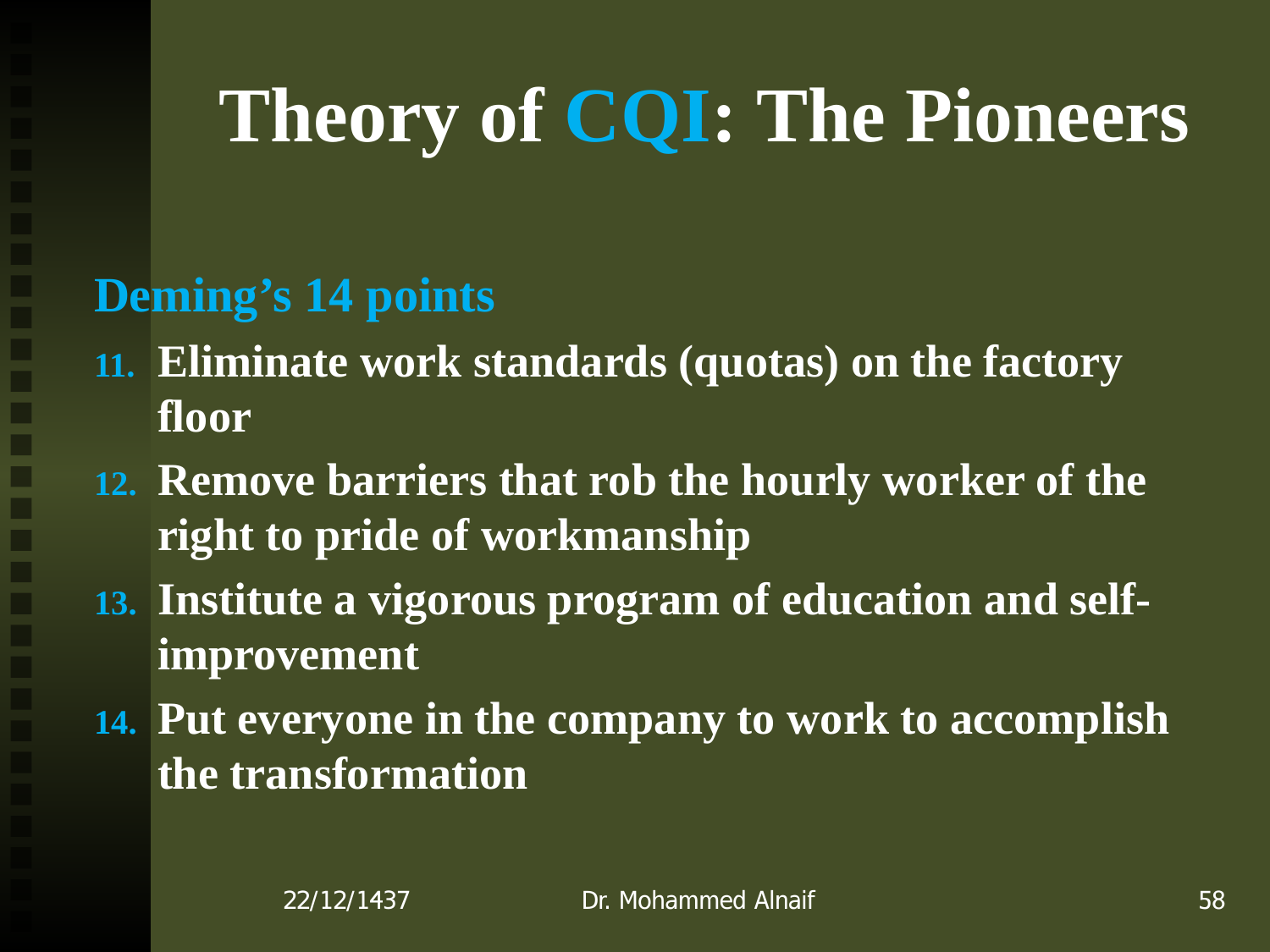

# Theory of CQI: The Pioneers
Deming’s 14 points
Eliminate work standards (quotas) on the factory floor
Remove barriers that rob the hourly worker of the right to pride of workmanship
Institute a vigorous program of education and self-improvement
Put everyone in the company to work to accomplish the transformation
22/12/1437
Dr. Mohammed Alnaif
58